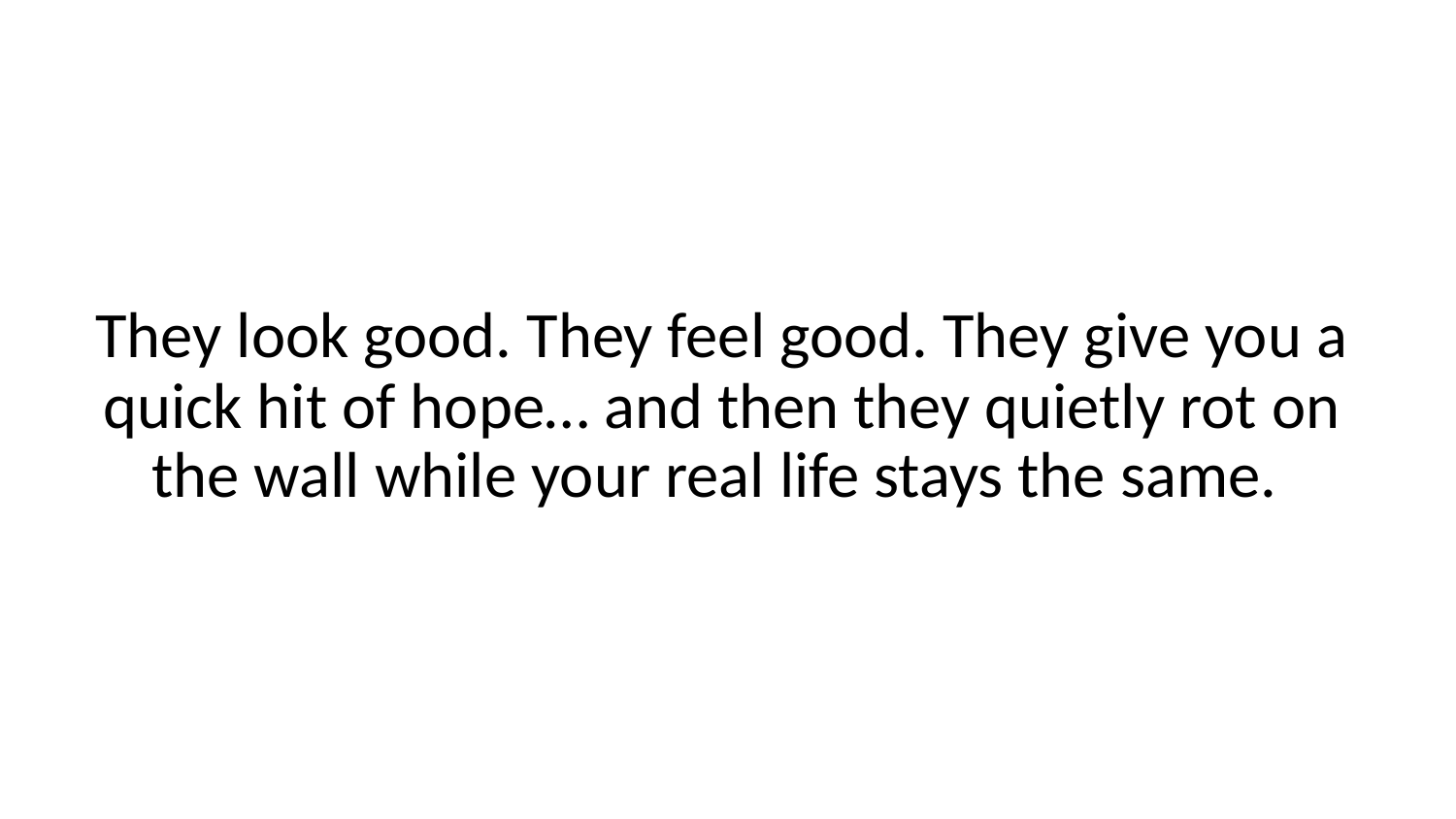

They look good. They feel good. They give you a quick hit of hope… and then they quietly rot on the wall while your real life stays the same.